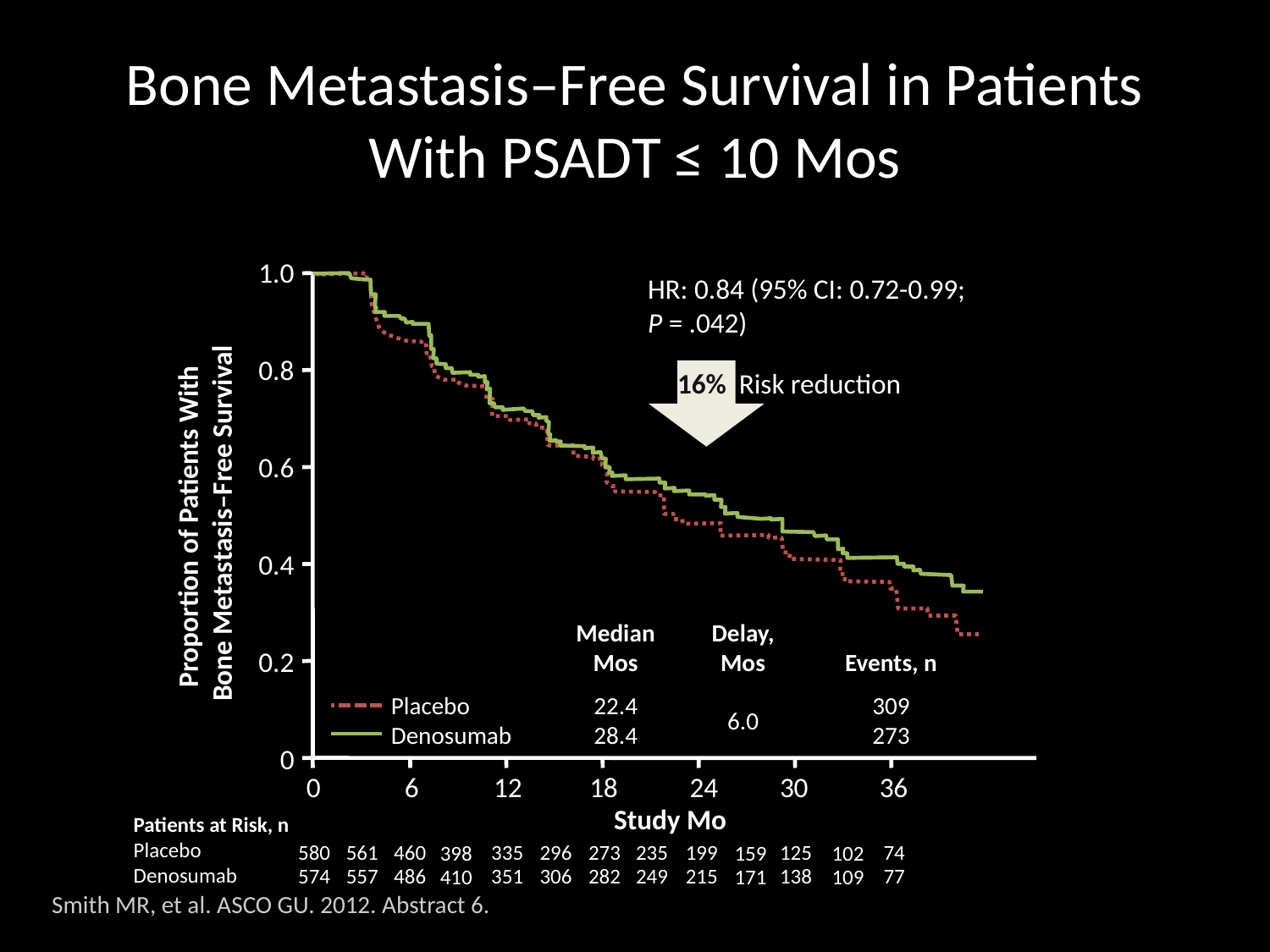

# Bone Metastasis–Free Survival in Patients With PSADT ≤ 10 Mos
1.0
HR: 0.84 (95% CI: 0.72-0.99;
P = .042)

0.8
16%  Risk reduction

0.6

Proportion of Patients With
Bone Metastasis–Free Survival
0.4

Median
Mos
Delay,
Mos
Events, n
0.2

Placebo
Denosumab
22.4
28.4
309
273
6.0
0

0
6
12
18
24
30
36
Study Mo
Patients at Risk, n
Placebo
Denosumab
580
561
460
335
296
273
235
199
125
74
398
159
102
574
557
486
351
306
282
249
215
138
77
410
109
171
Smith MR, et al. ASCO GU. 2012. Abstract 6.